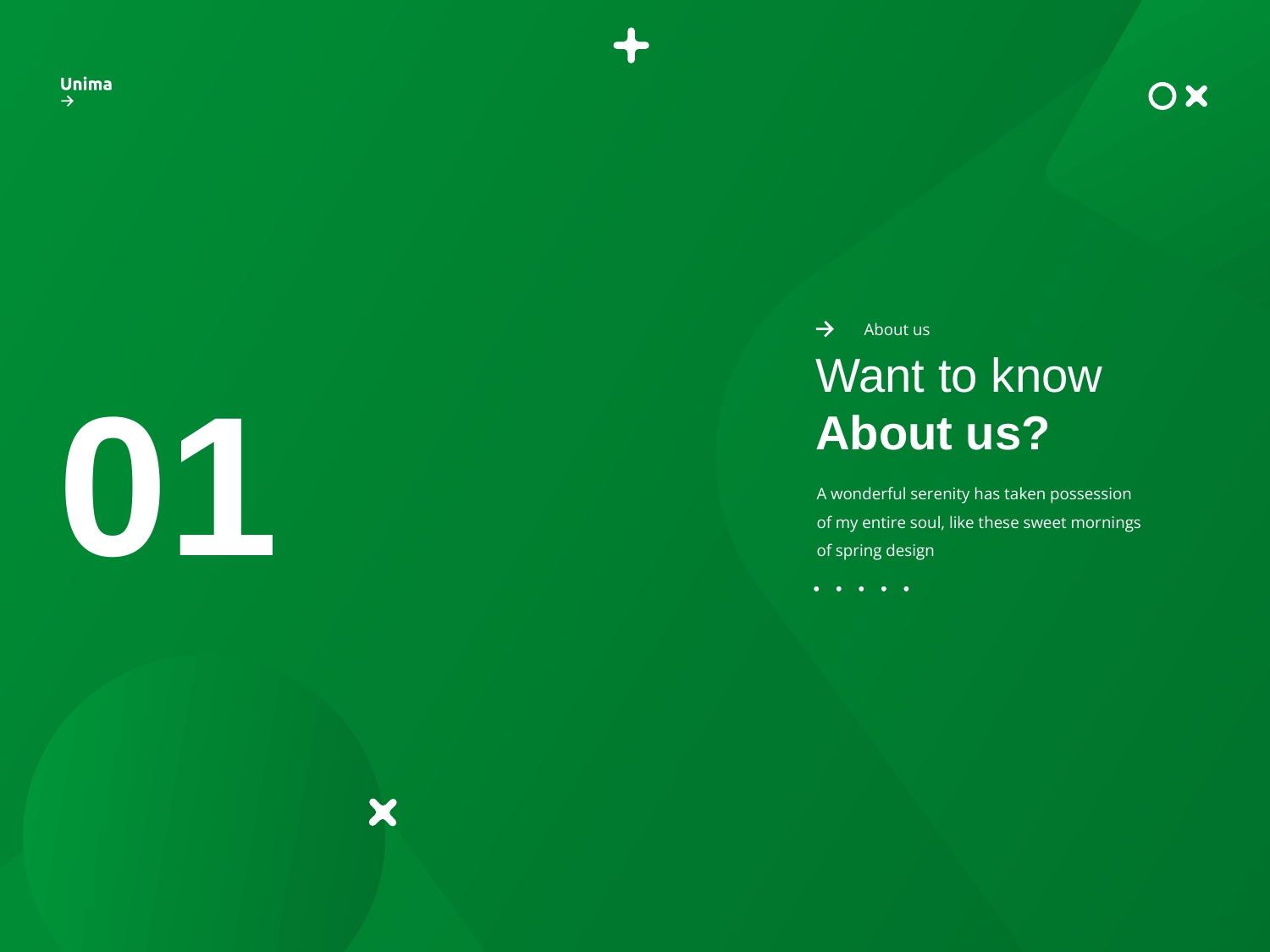

About us
Want to know
About us?

01
A wonderful serenity has taken possession of my entire soul, like these sweet mornings of spring design